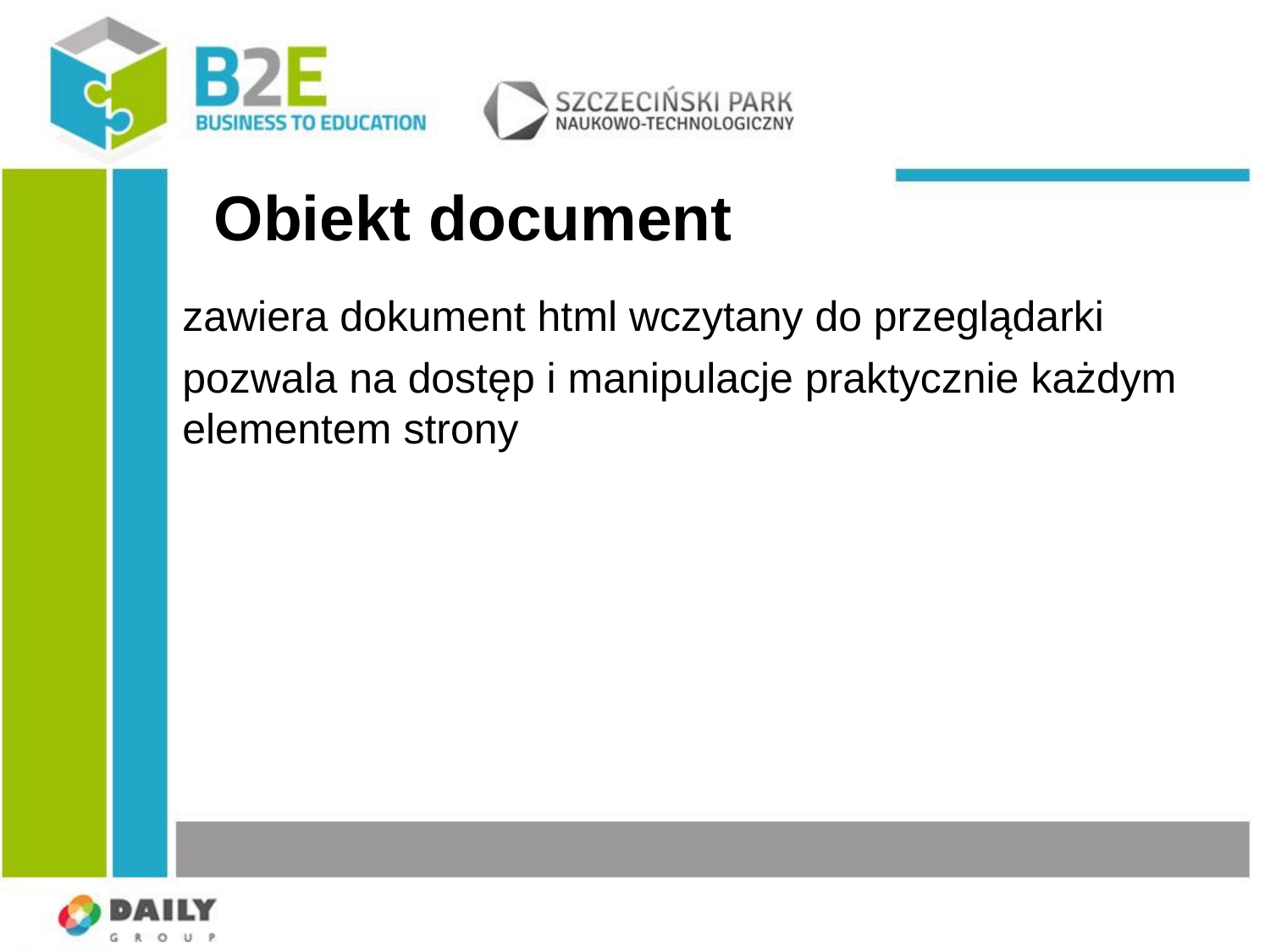

Obiekt document
zawiera dokument html wczytany do przeglądarki
pozwala na dostęp i manipulacje praktycznie każdym elementem strony